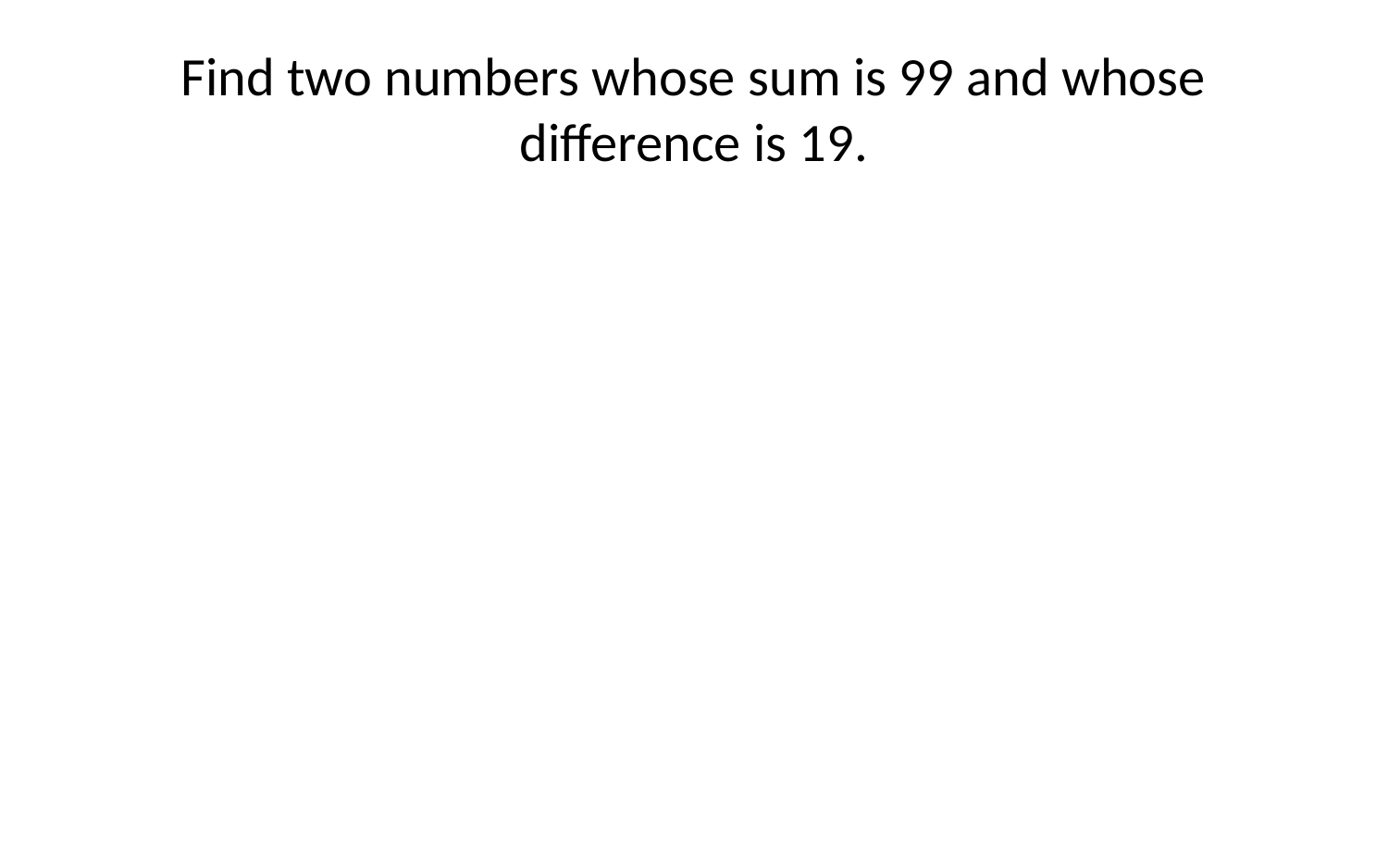

# Find two numbers whose sum is 99 and whose difference is 19.